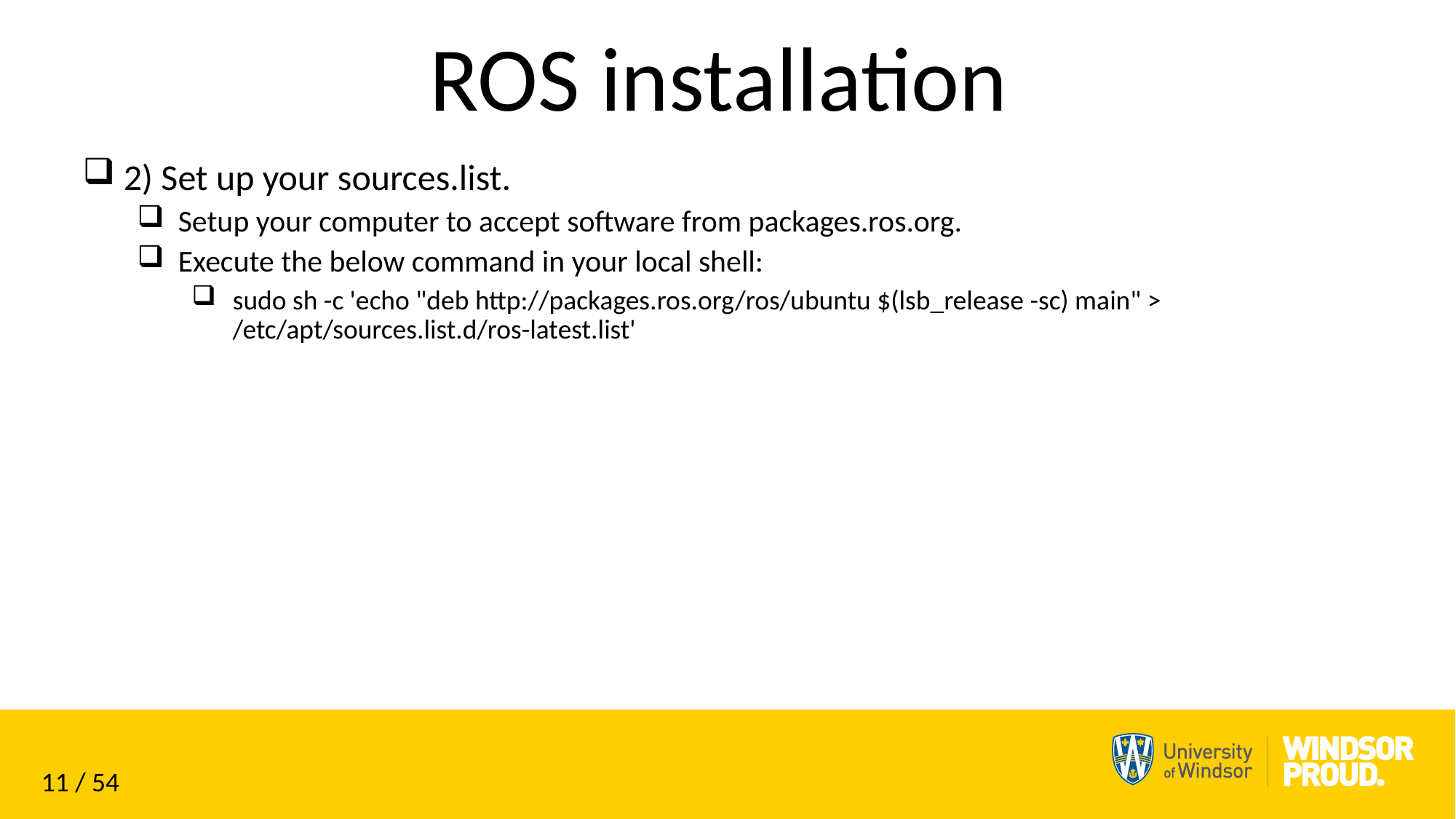

# ROS installation
2) Set up your sources.list.
Setup your computer to accept software from packages.ros.org.
Execute the below command in your local shell:
sudo sh -c 'echo "deb http://packages.ros.org/ros/ubuntu $(lsb_release -sc) main" > /etc/apt/sources.list.d/ros-latest.list'

11